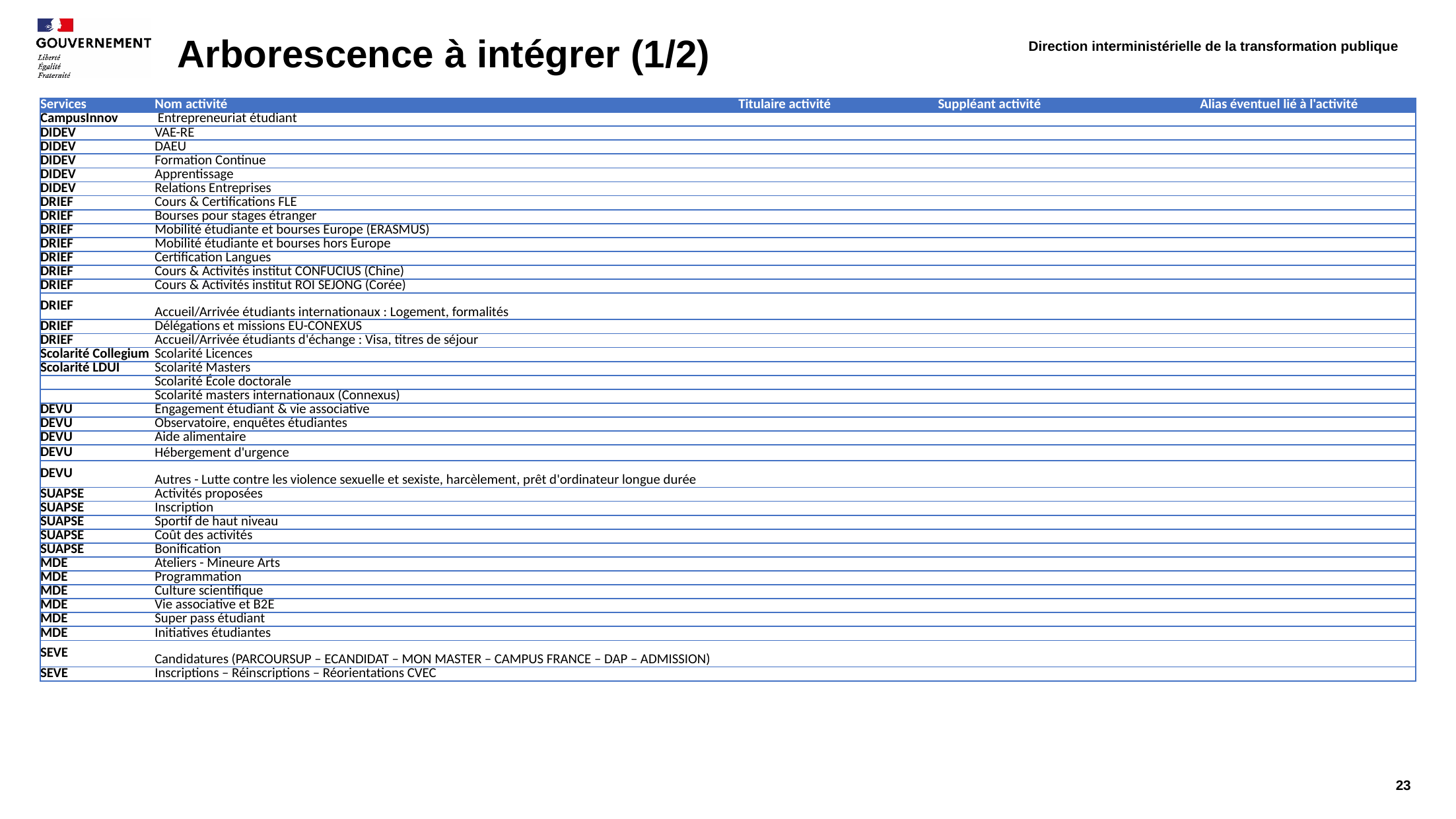

# Arborescence à intégrer (1/2)
| Services | Nom activité | Titulaire activité | Suppléant activité | Alias éventuel lié à l'activité |
| --- | --- | --- | --- | --- |
| CampusInnov | Entrepreneuriat étudiant |  |  |  |
| DIDEV | VAE-RE |  |  |  |
| DIDEV | DAEU |  |  |  |
| DIDEV | Formation Continue |  |  |  |
| DIDEV | Apprentissage |  |  |  |
| DIDEV | Relations Entreprises |  |  |  |
| DRIEF | Cours & Certifications FLE |  |  |  |
| DRIEF | Bourses pour stages étranger |  |  |  |
| DRIEF | Mobilité étudiante et bourses Europe (ERASMUS) |  |  |  |
| DRIEF | Mobilité étudiante et bourses hors Europe |  |  |  |
| DRIEF | Certification Langues |  |  |  |
| DRIEF | Cours & Activités institut CONFUCIUS (Chine) |  |  |  |
| DRIEF | Cours & Activités institut ROI SEJONG (Corée) |  |  |  |
| DRIEF | Accueil/Arrivée étudiants internationaux : Logement, formalités |  |  |  |
| DRIEF | Délégations et missions EU-CONEXUS |  |  |  |
| DRIEF | Accueil/Arrivée étudiants d'échange : Visa, titres de séjour |  |  |  |
| Scolarité Collegium | Scolarité Licences |  |  |  |
| Scolarité LDUI | Scolarité Masters |  |  |  |
|  | Scolarité École doctorale |  |  |  |
|  | Scolarité masters internationaux (Connexus) |  |  |  |
| DEVU | Engagement étudiant & vie associative |  |  |  |
| DEVU | Observatoire, enquêtes étudiantes |  |  |  |
| DEVU | Aide alimentaire |  |  |  |
| DEVU | Hébergement d'urgence |  |  |  |
| DEVU | Autres - Lutte contre les violence sexuelle et sexiste, harcèlement, prêt d'ordinateur longue durée |  |  |  |
| SUAPSE | Activités proposées |  |  |  |
| SUAPSE | Inscription |  |  |  |
| SUAPSE | Sportif de haut niveau |  |  |  |
| SUAPSE | Coût des activités |  |  |  |
| SUAPSE | Bonification |  |  |  |
| MDE | Ateliers - Mineure Arts |  |  |  |
| MDE | Programmation |  |  |  |
| MDE | Culture scientifique |  |  |  |
| MDE | Vie associative et B2E |  |  |  |
| MDE | Super pass étudiant |  |  |  |
| MDE | Initiatives étudiantes |  |  |  |
| SEVE | Candidatures (PARCOURSUP – ECANDIDAT – MON MASTER – CAMPUS FRANCE – DAP – ADMISSION) |  |  |  |
| SEVE | Inscriptions – Réinscriptions – Réorientations CVEC |  |  |  |